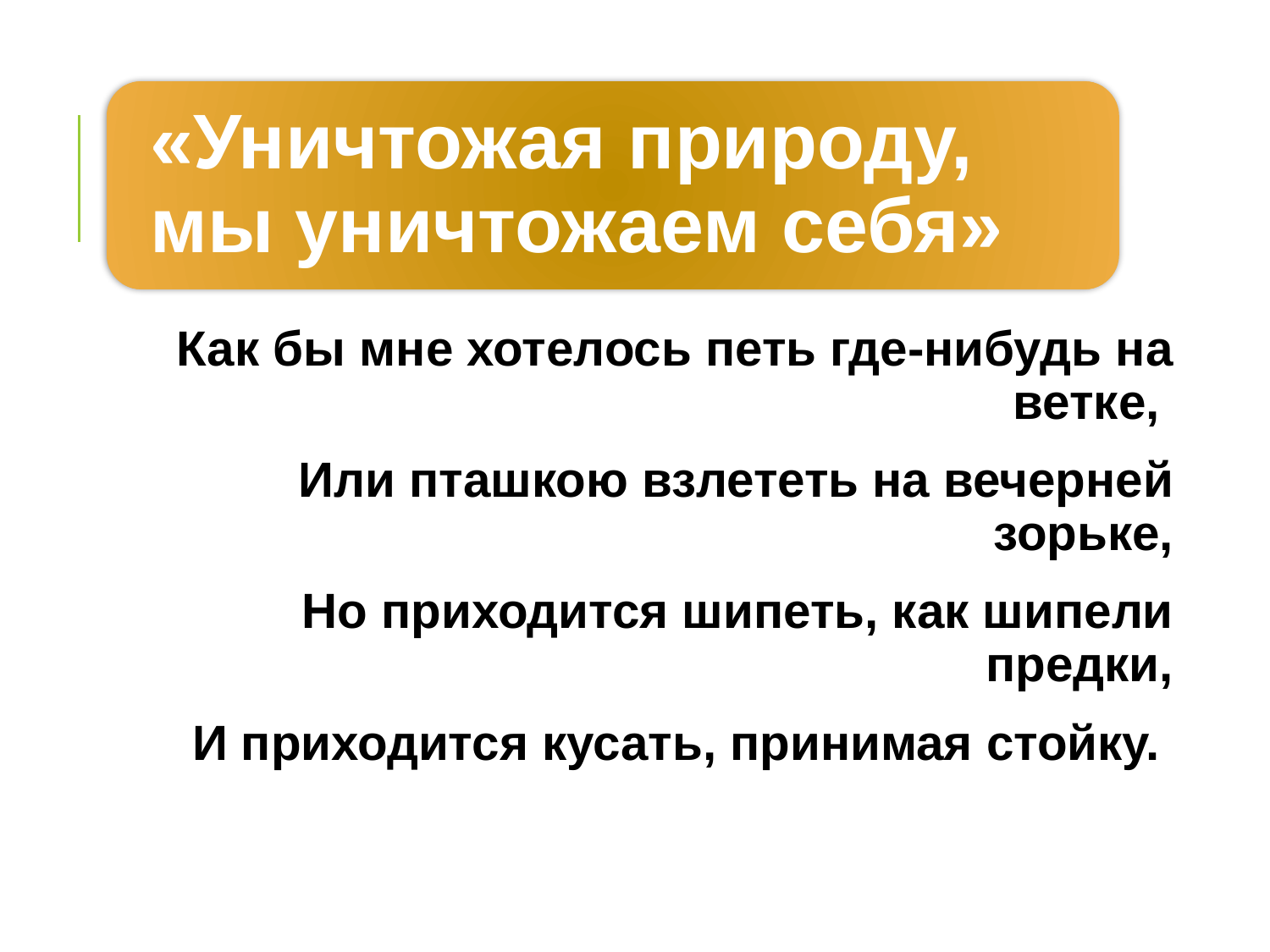

«Уничтожая природу, мы уничтожаем себя»
Как бы мне хотелось петь где-нибудь на ветке,
Или пташкою взлететь на вечерней зорьке,
Но приходится шипеть, как шипели предки,
И приходится кусать, принимая стойку.